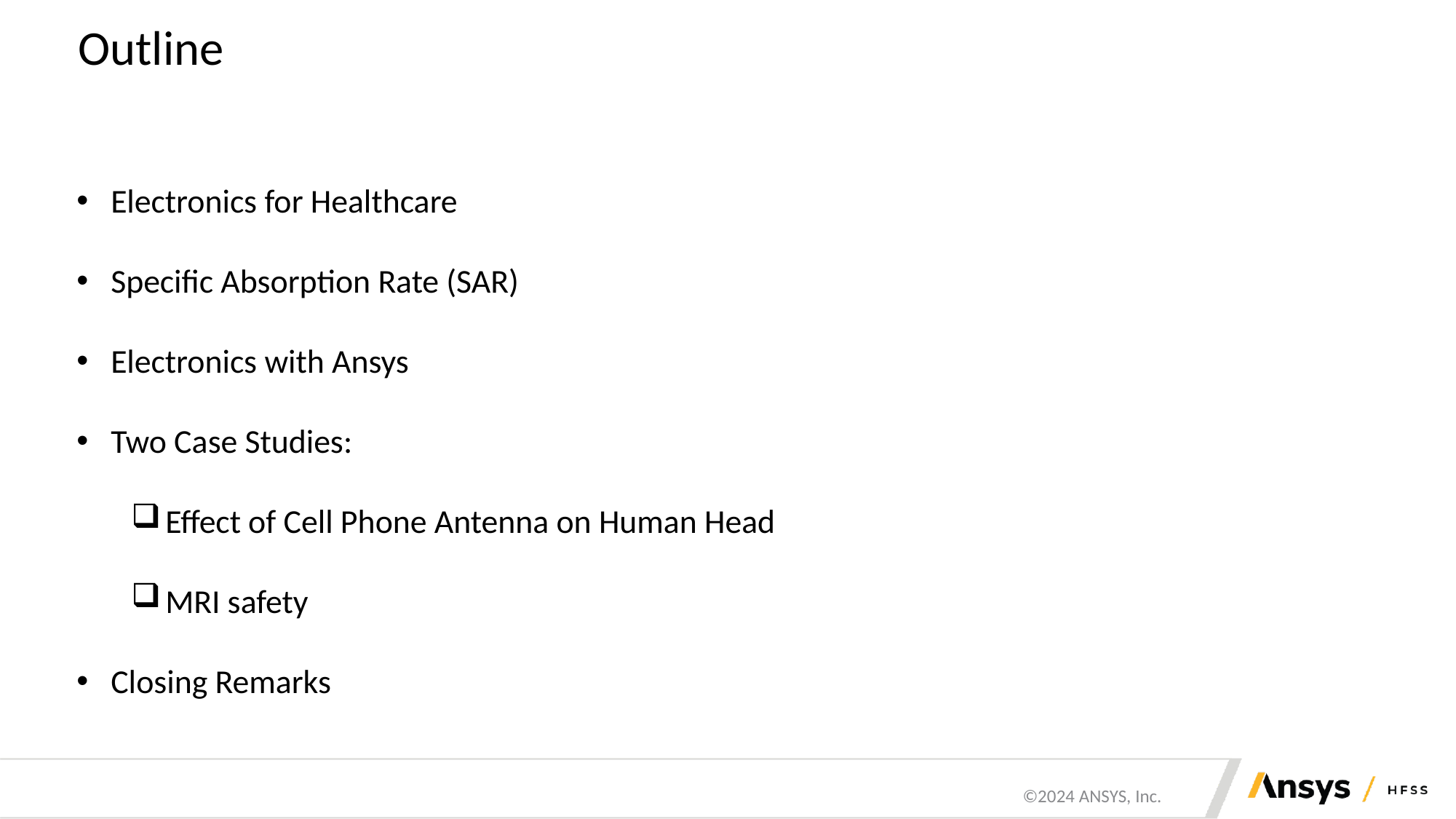

# Outline
Electronics for Healthcare
Specific Absorption Rate (SAR)
Electronics with Ansys
Two Case Studies:
Effect of Cell Phone Antenna on Human Head
MRI safety
Closing Remarks